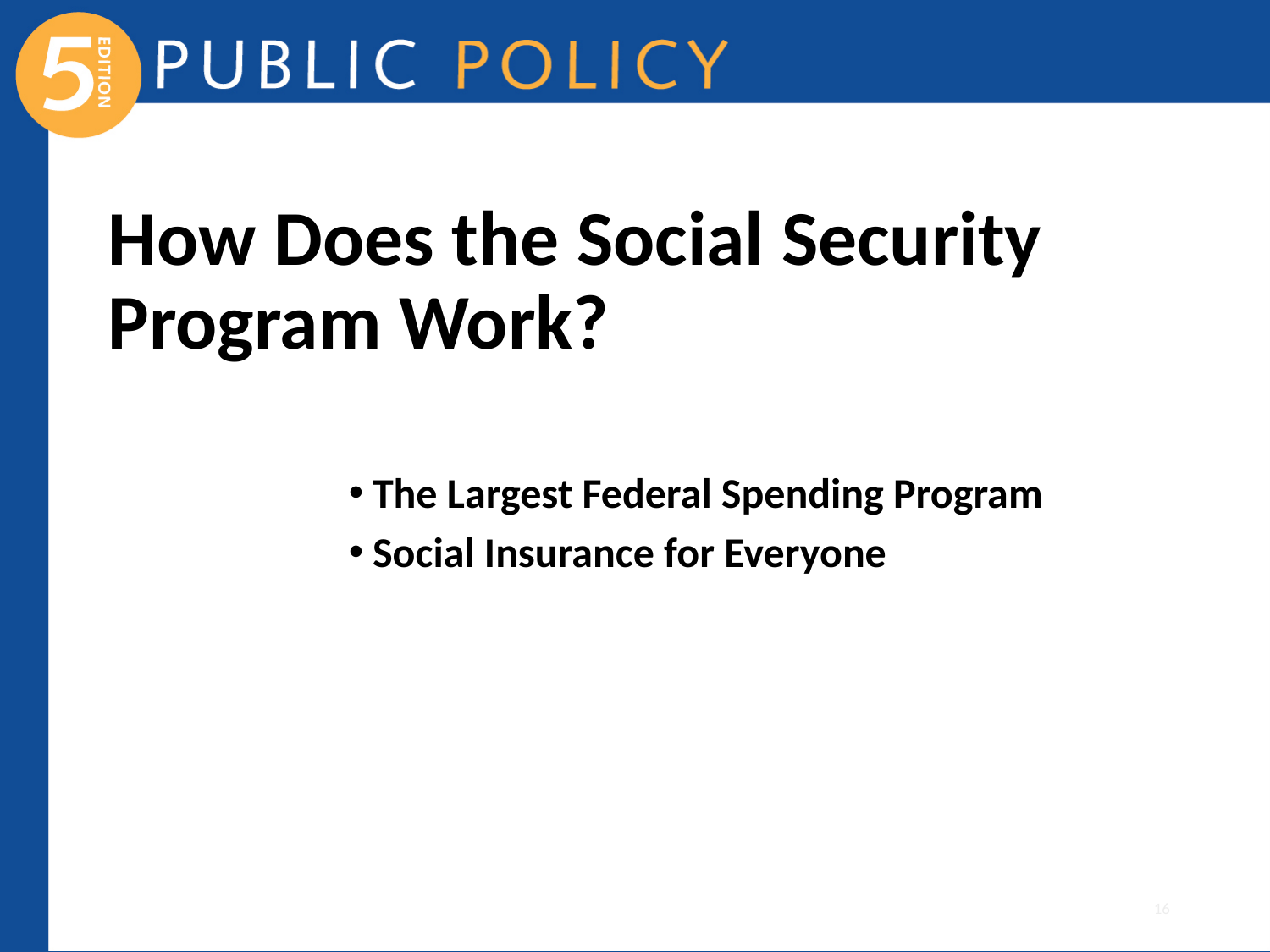

# How Does the Social Security Program Work?
The Largest Federal Spending Program
Social Insurance for Everyone
16